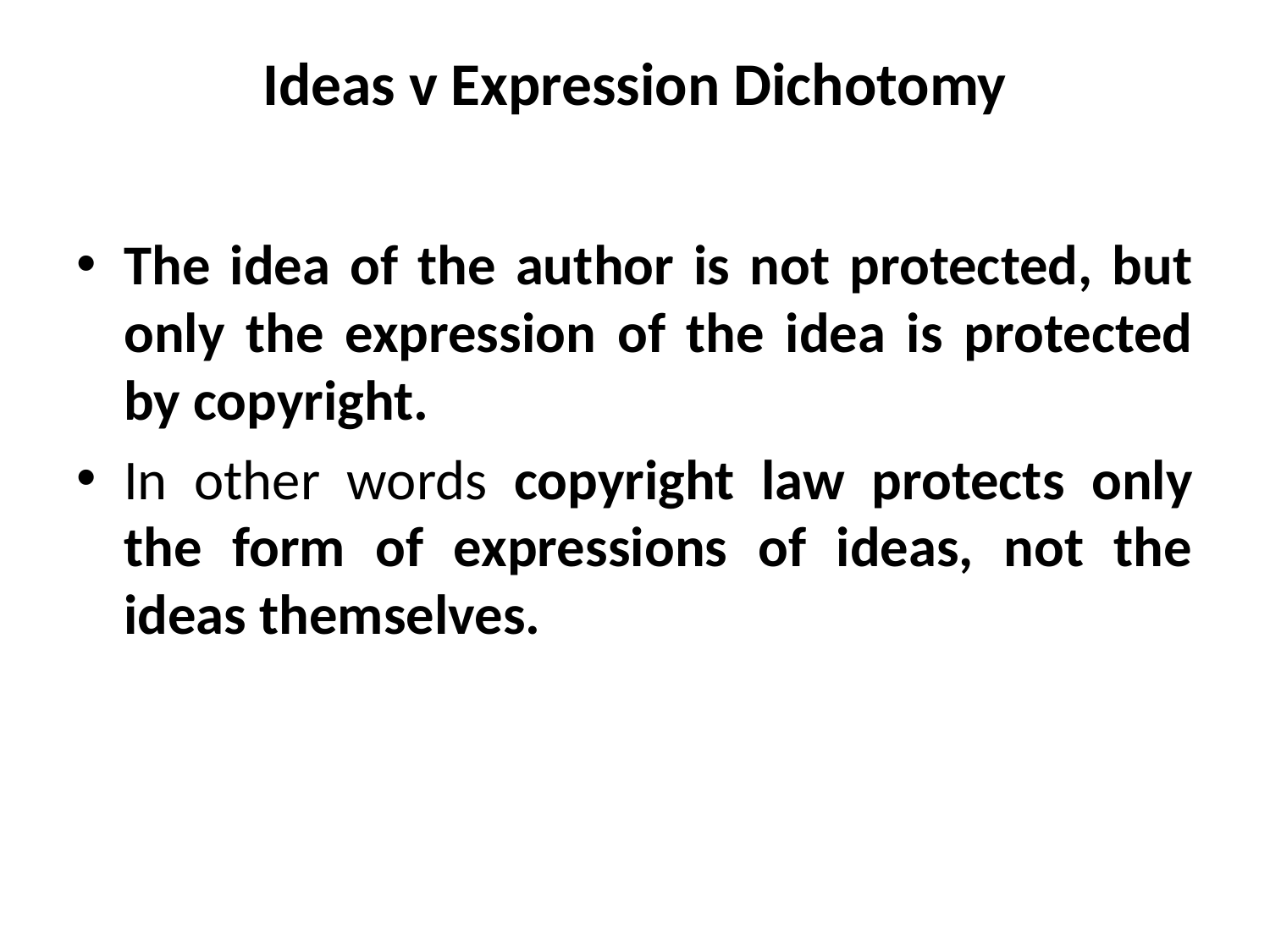

# Ideas v Expression Dichotomy
The idea of the author is not protected, but only the expression of the idea is protected by copyright.
In other words copyright law protects only the form of expressions of ideas, not the ideas themselves.